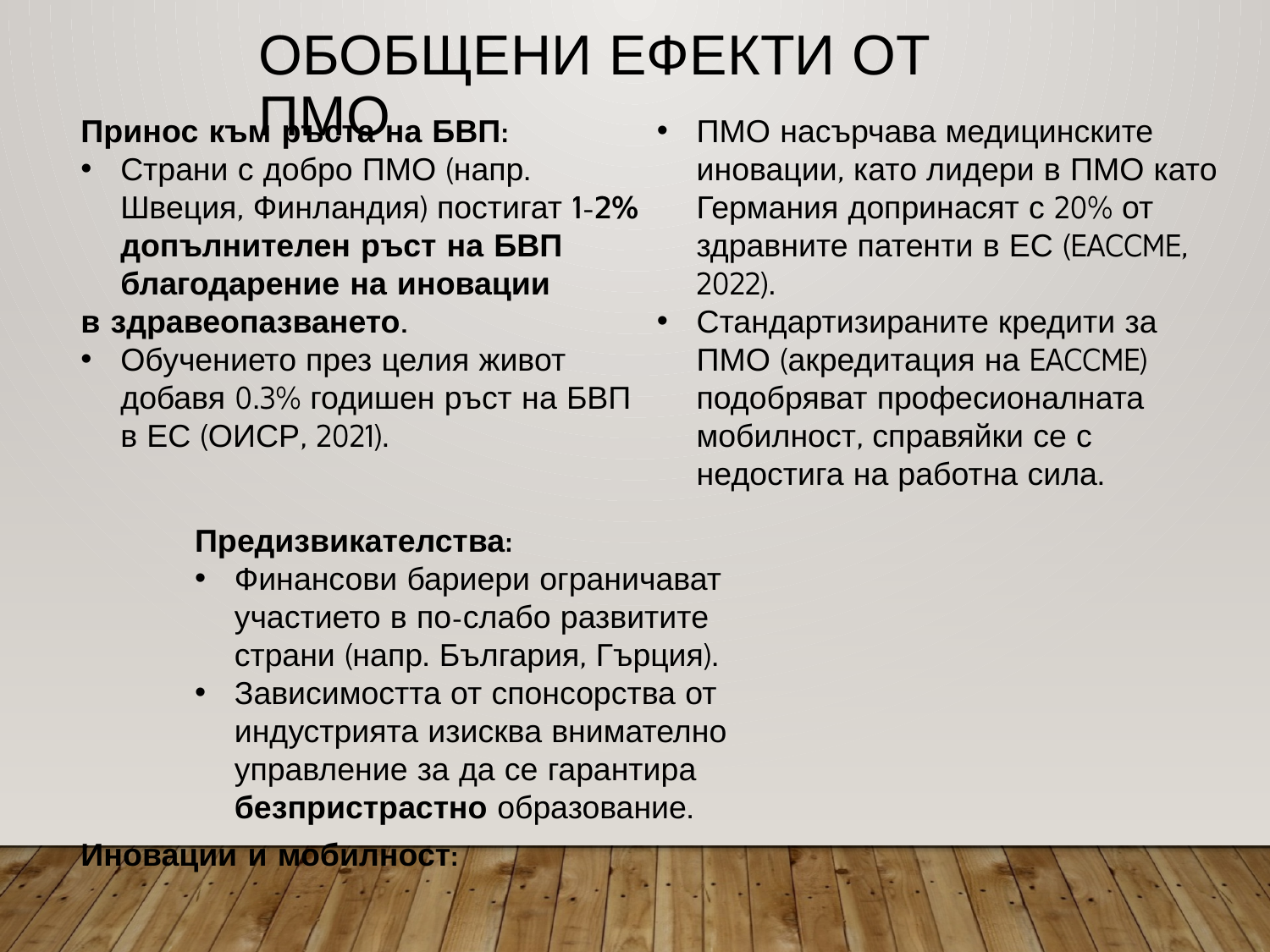

Обобщени ефекти от ПМО
Принос към ръста на БВП:
Страни с добро ПМО (напр. Швеция, Финландия) постигат 1-2% допълнителен ръст на БВП благодарение на иновации
в здравеопазването.
Обучението през целия живот добавя 0.3% годишен ръст на БВП в ЕС (ОИСР, 2021).

Иновации и мобилност:
ПМО насърчава медицинските иновации, като лидери в ПМО като Германия допринасят с 20% от здравните патенти в ЕС (EACCME, 2022).
Стандартизираните кредити за ПМО (акредитация на EACCME) подобряват професионалната мобилност, справяйки се с недостига на работна сила.

Предизвикателства:
Финансови бариери ограничават участието в по-слабо развитите страни (напр. България, Гърция).
Зависимостта от спонсорства от индустрията изисква внимателно управление за да се гарантира безпристрастно образование.